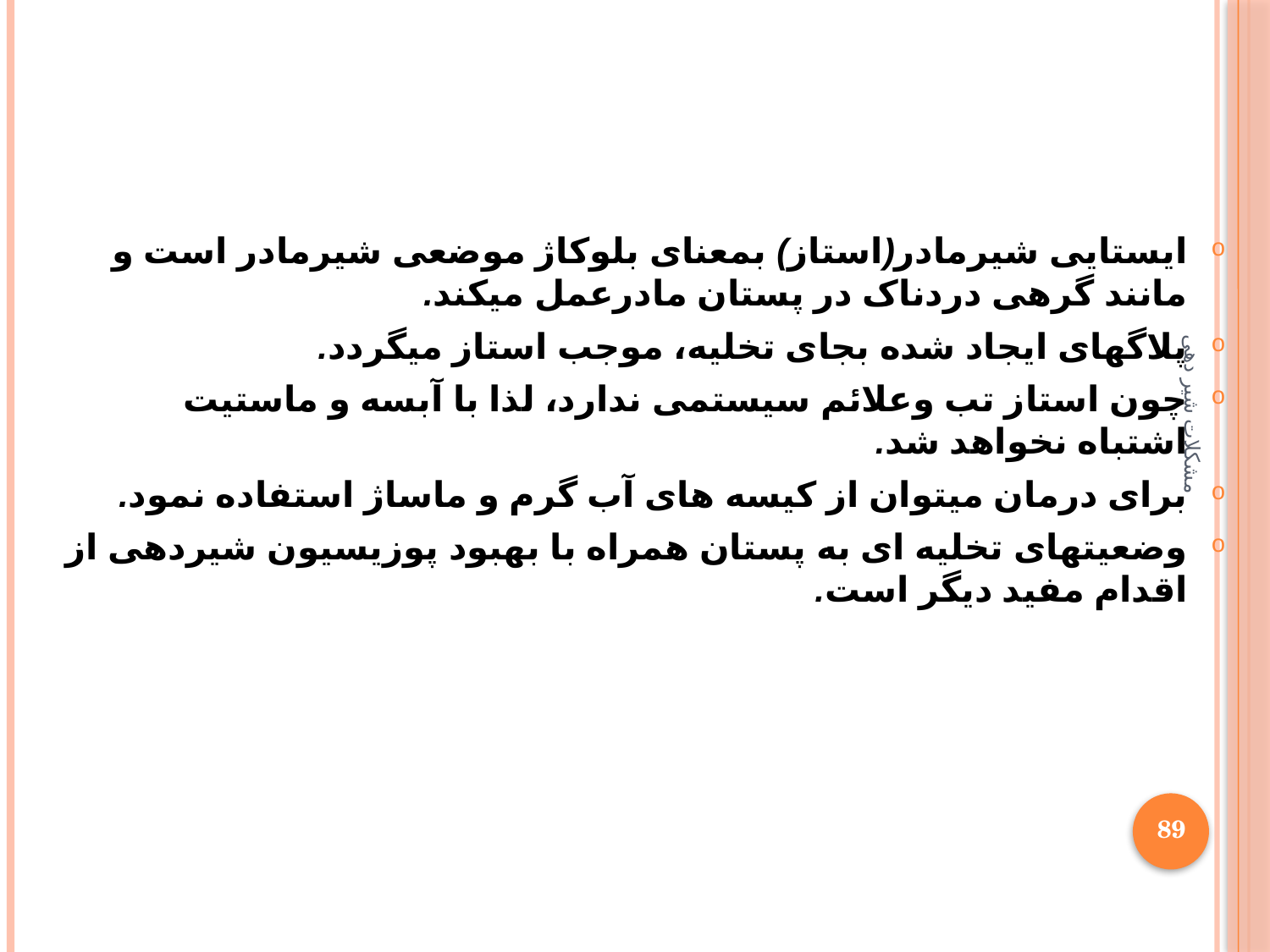

#
ایستایی شیرمادر(استاز) بمعنای بلوکاژ موضعی شیرمادر است و مانند گرهی دردناک در پستان مادرعمل میکند.
پلاگهای ایجاد شده بجای تخلیه، موجب استاز میگردد.
چون استاز تب وعلائم سیستمی ندارد، لذا با آبسه و ماستیت اشتباه نخواهد شد.
برای درمان میتوان از کیسه های آب گرم و ماساژ استفاده نمود.
وضعیتهای تخلیه ای به پستان همراه با بهبود پوزیسیون شیردهی از اقدام مفید دیگر است.

مشکلات شیر دهی
89